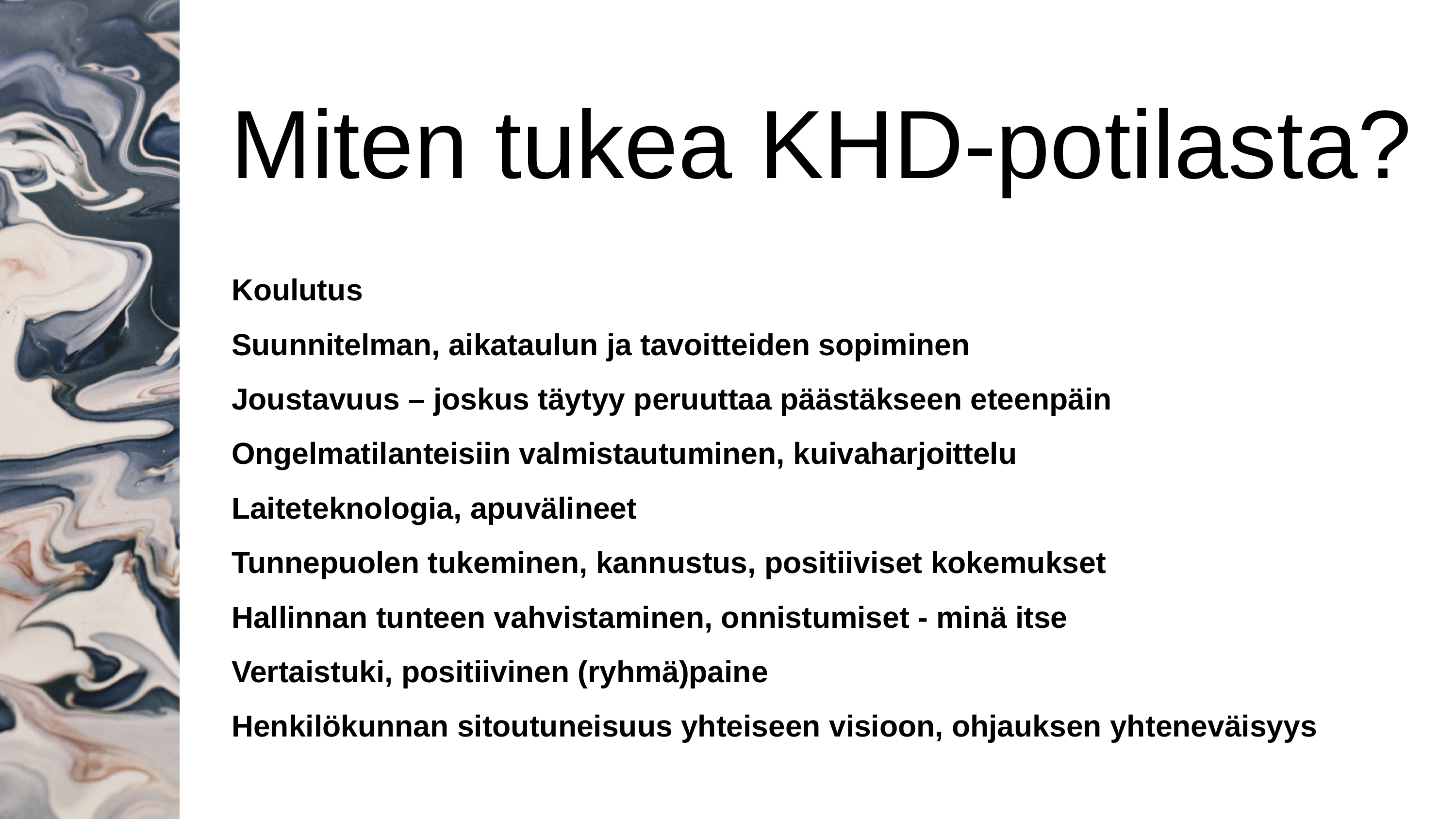

Miten tukea KHD-potilasta?
Koulutus
Suunnitelman, aikataulun ja tavoitteiden sopiminen
Joustavuus – joskus täytyy peruuttaa päästäkseen eteenpäin
Ongelmatilanteisiin valmistautuminen, kuivaharjoittelu
Laiteteknologia, apuvälineet
Tunnepuolen tukeminen, kannustus, positiiviset kokemukset
Hallinnan tunteen vahvistaminen, onnistumiset - minä itse
Vertaistuki, positiivinen (ryhmä)paine
Henkilökunnan sitoutuneisuus yhteiseen visioon, ohjauksen yhteneväisyys